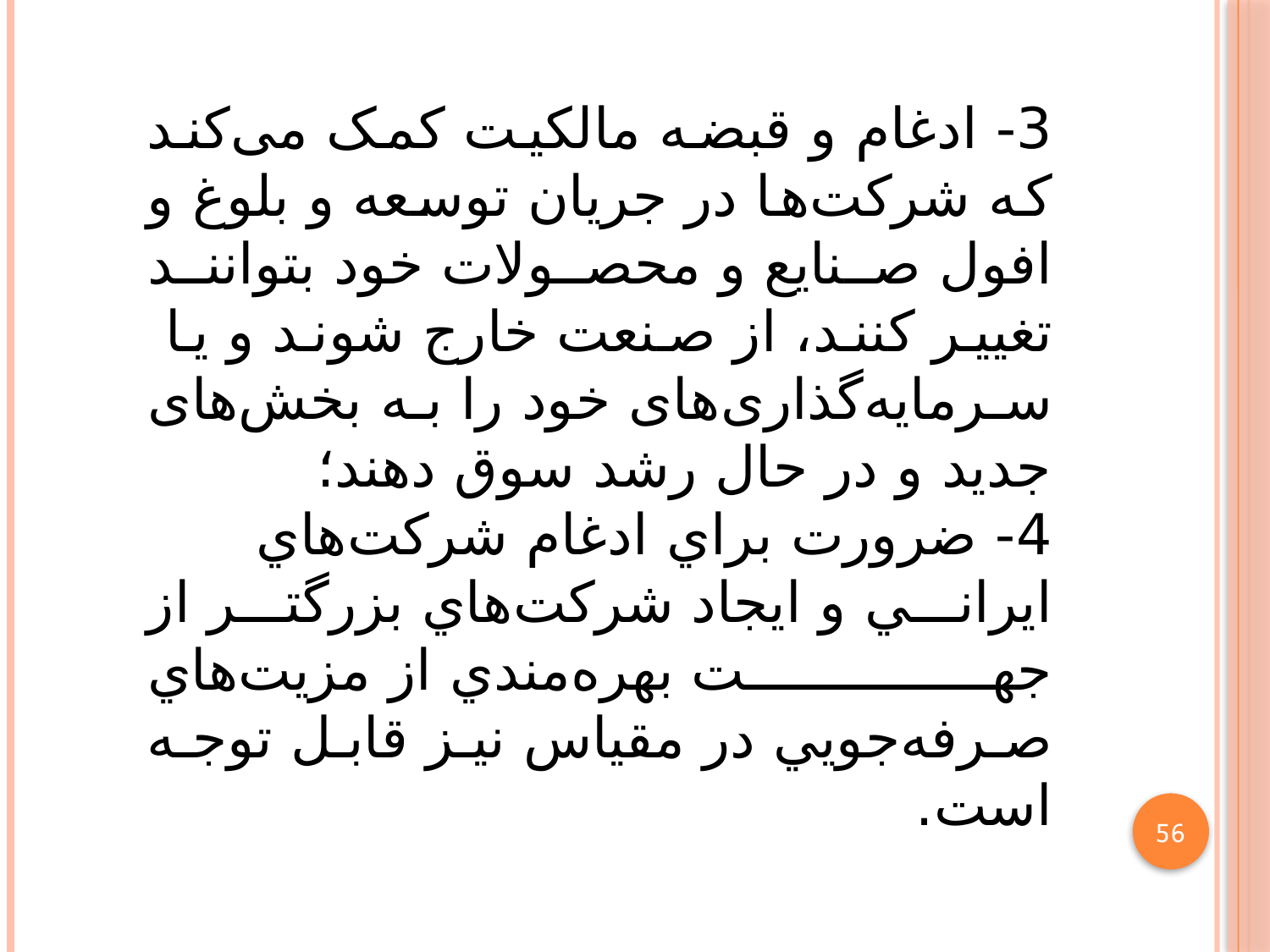

3- ادغام و قبضه مالکیت کمک می‌کند که شرکت‌ها در جریان توسعه و بلوغ و افول صنایع و محصولات خود بتوانند تغییر کنند، از صنعت خارج شوند و یا  سرمایه‌گذاری‌های خود را به بخش‌های جدید و در حال رشد سوق دهند؛
4- ضرورت براي ادغام شركت‌هاي ايراني و ايجاد شركت‌هاي بزرگتر از جهت بهره‌مندي از مزيت‌هاي صرفه‌جويي در مقياس نيز قابل توجه است.
56